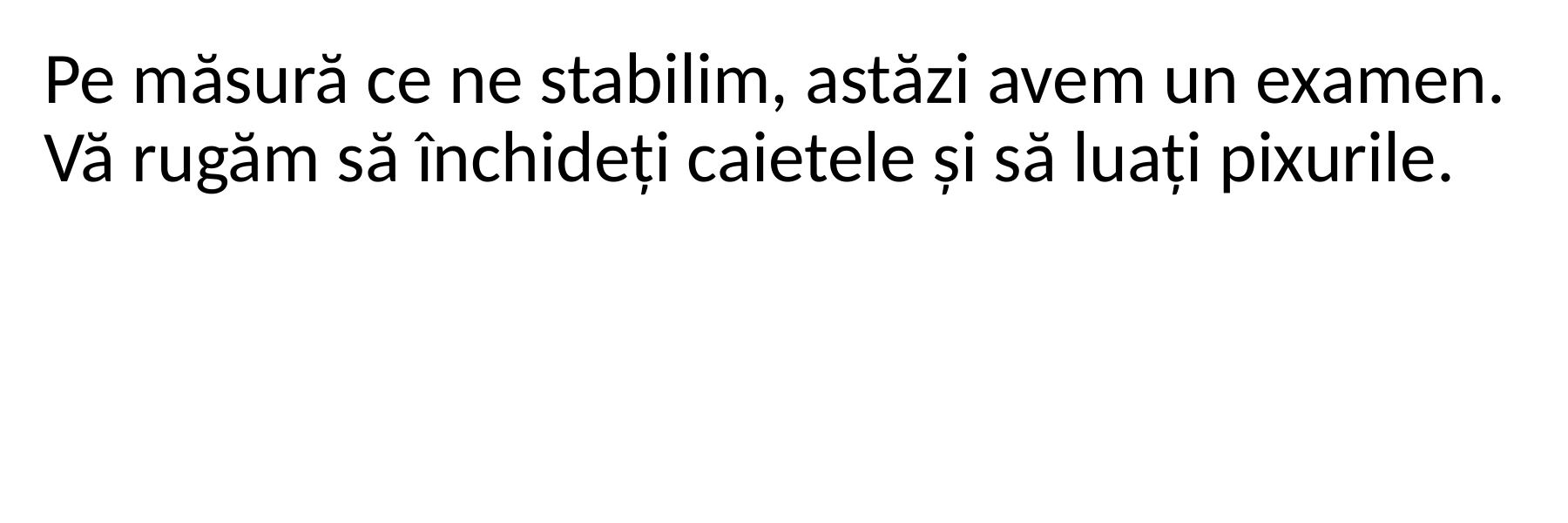

Pe măsură ce ne stabilim, astăzi avem un examen. Vă rugăm să închideți caietele și să luați pixurile.